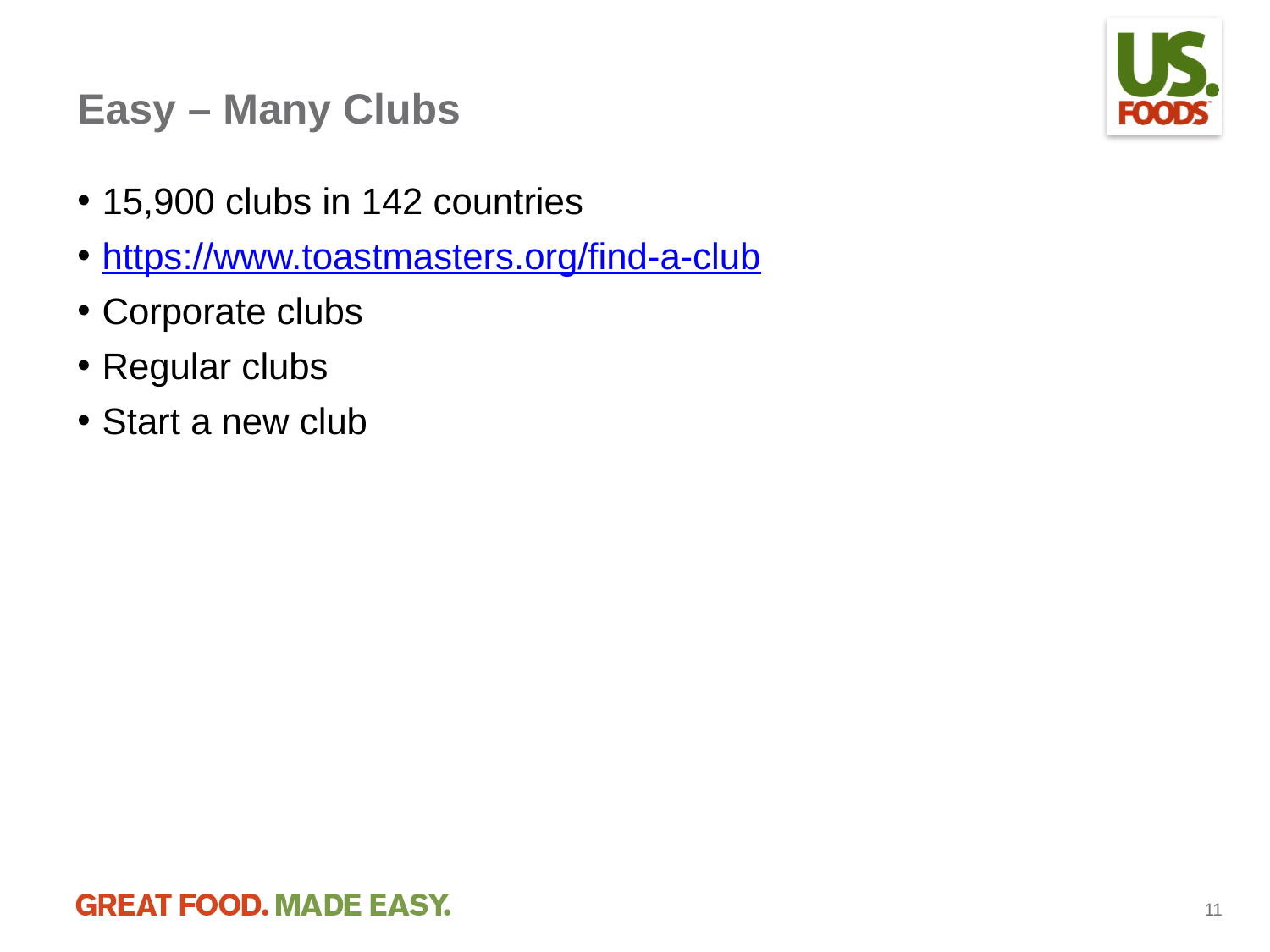

# Easy – Many Clubs
15,900 clubs in 142 countries
https://www.toastmasters.org/find-a-club
Corporate clubs
Regular clubs
Start a new club